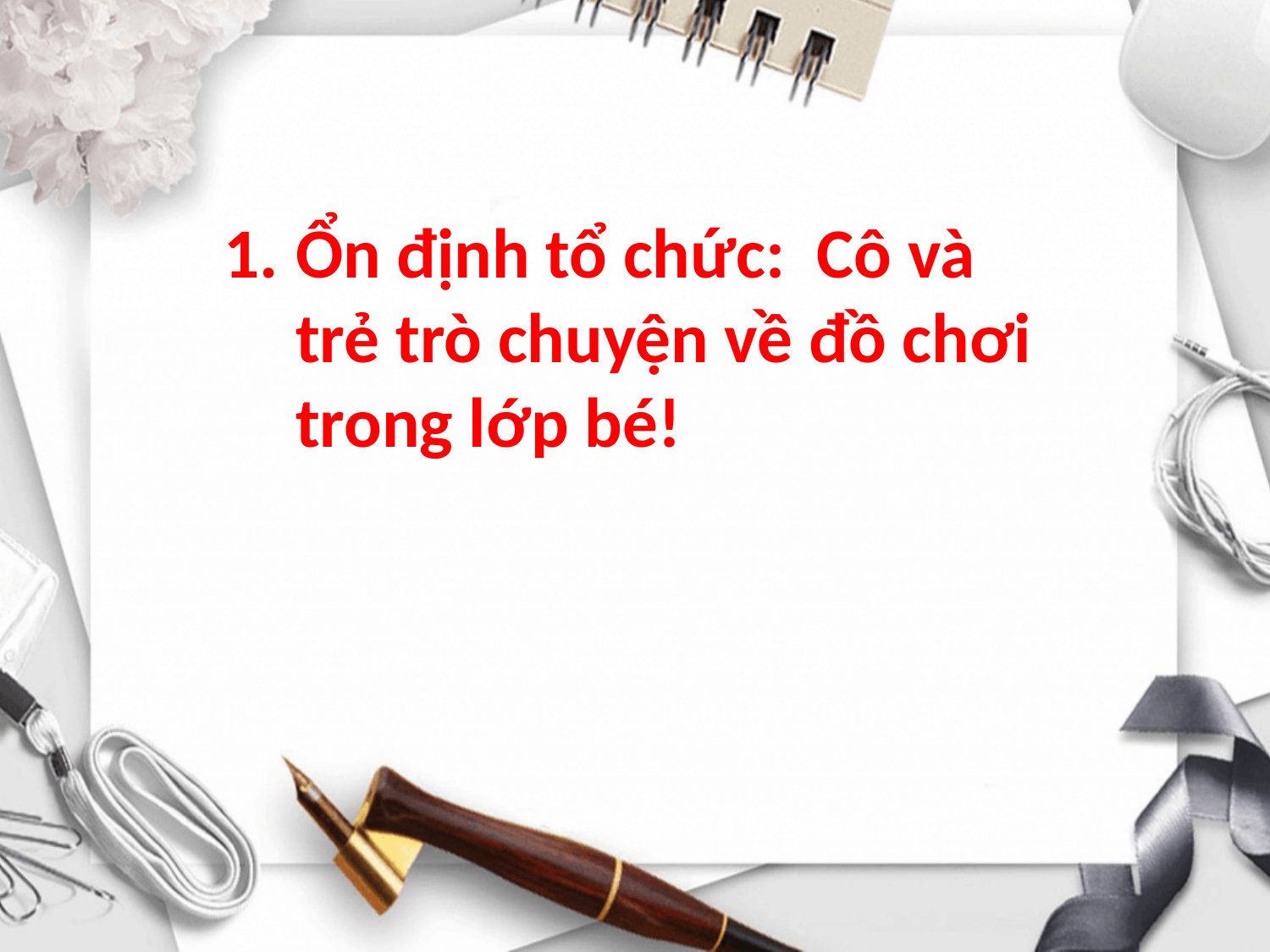

Ổn định tổ chức:  Cô và trẻ trò chuyện về đồ chơi trong lớp bé!